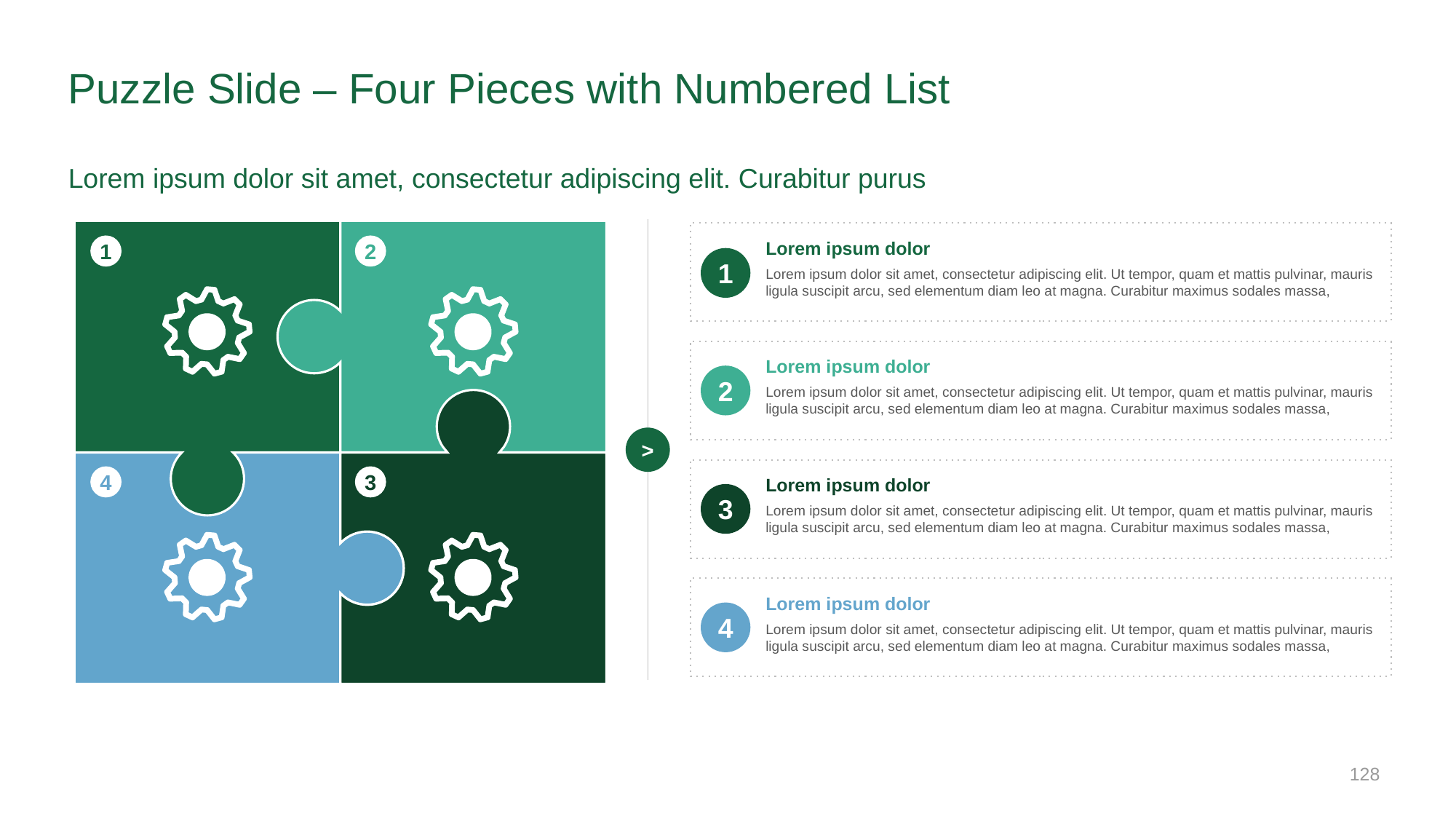

# Puzzle Slide – Four Pieces with Numbered List

Lorem ipsum dolor sit amet, consectetur adipiscing elit. Curabitur purus
>

Lorem ipsum dolor
Lorem ipsum dolor sit amet, consectetur adipiscing elit. Ut tempor, quam et mattis pulvinar, mauris ligula suscipit arcu, sed elementum diam leo at magna. Curabitur maximus sodales massa,
1
2
1

Lorem ipsum dolor
Lorem ipsum dolor sit amet, consectetur adipiscing elit. Ut tempor, quam et mattis pulvinar, mauris ligula suscipit arcu, sed elementum diam leo at magna. Curabitur maximus sodales massa,
2

4
3
Lorem ipsum dolor
Lorem ipsum dolor sit amet, consectetur adipiscing elit. Ut tempor, quam et mattis pulvinar, mauris ligula suscipit arcu, sed elementum diam leo at magna. Curabitur maximus sodales massa,
3

Lorem ipsum dolor
Lorem ipsum dolor sit amet, consectetur adipiscing elit. Ut tempor, quam et mattis pulvinar, mauris ligula suscipit arcu, sed elementum diam leo at magna. Curabitur maximus sodales massa,
4
128